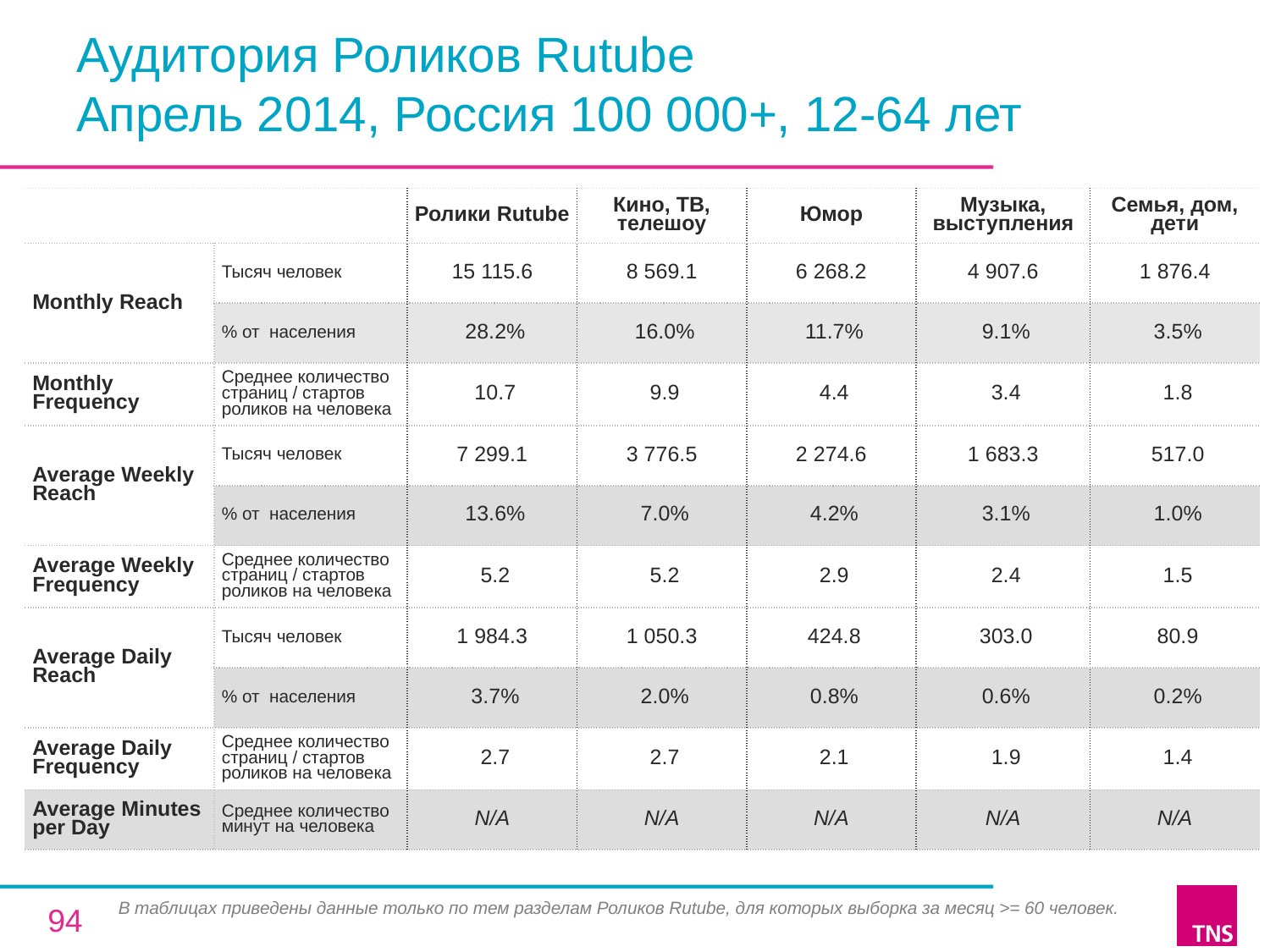

# Аудитория Роликов Rutube Апрель 2014, Россия 100 000+, 12-64 лет
|  |  | Ролики Rutube | Кино, ТВ, телешоу | Юмор | Музыка, выступления | Семья, дом, дети |
| --- | --- | --- | --- | --- | --- | --- |
| Monthly Reach | Тысяч человек | 15 115.6 | 8 569.1 | 6 268.2 | 4 907.6 | 1 876.4 |
|  | % от населения | 28.2% | 16.0% | 11.7% | 9.1% | 3.5% |
| Monthly Frequency | Среднее количество страниц / стартов роликов на человека | 10.7 | 9.9 | 4.4 | 3.4 | 1.8 |
| Average Weekly Reach | Тысяч человек | 7 299.1 | 3 776.5 | 2 274.6 | 1 683.3 | 517.0 |
|  | % от населения | 13.6% | 7.0% | 4.2% | 3.1% | 1.0% |
| Average Weekly Frequency | Среднее количество страниц / стартов роликов на человека | 5.2 | 5.2 | 2.9 | 2.4 | 1.5 |
| Average Daily Reach | Тысяч человек | 1 984.3 | 1 050.3 | 424.8 | 303.0 | 80.9 |
|  | % от населения | 3.7% | 2.0% | 0.8% | 0.6% | 0.2% |
| Average Daily Frequency | Среднее количество страниц / стартов роликов на человека | 2.7 | 2.7 | 2.1 | 1.9 | 1.4 |
| Average Minutes per Day | Среднее количество минут на человека | N/A | N/A | N/A | N/A | N/A |
В таблицах приведены данные только по тем разделам Роликов Rutube, для которых выборка за месяц >= 60 человек.
94